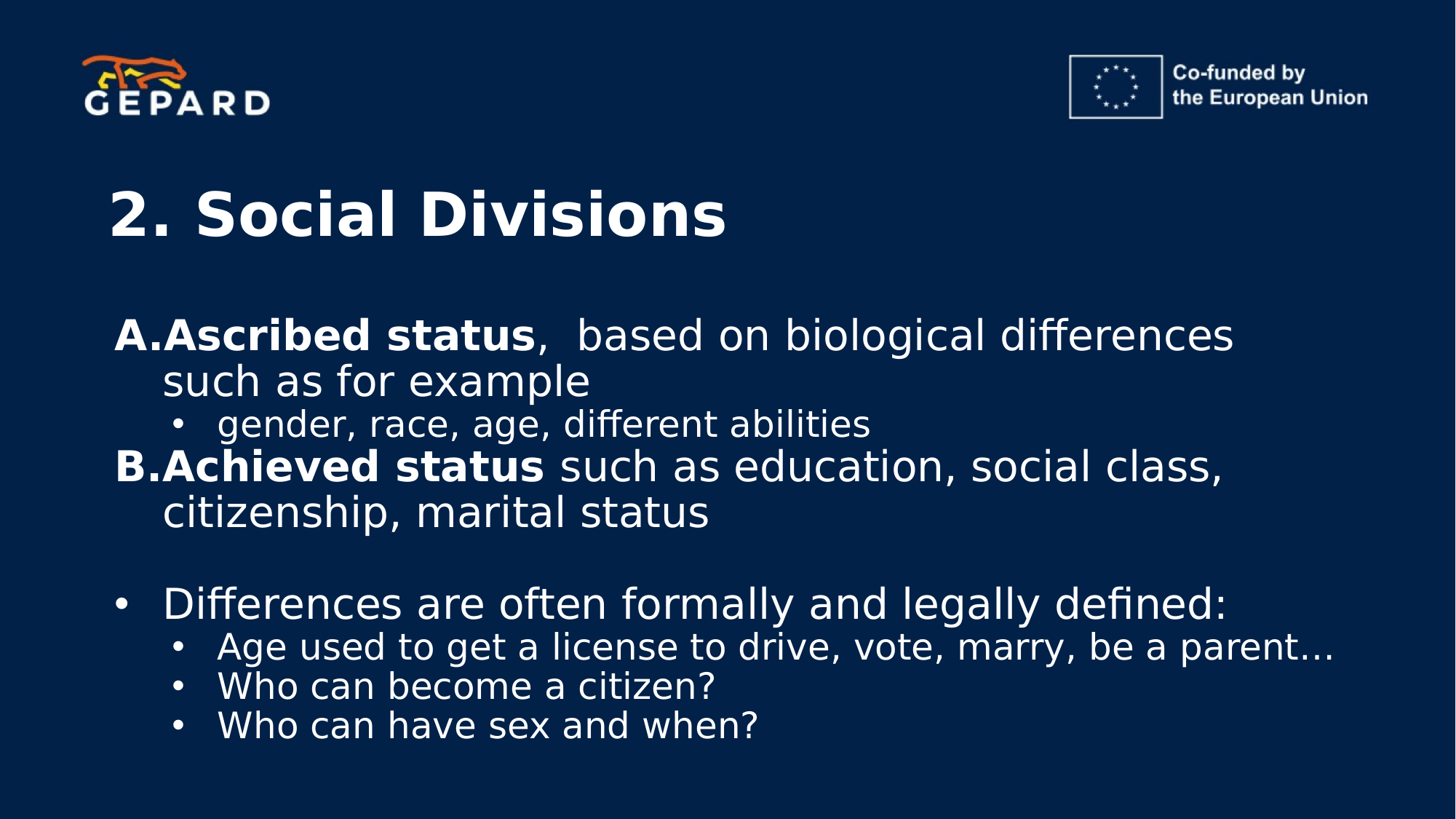

# 2. Social Divisions
Ascribed status,  based on biological differences such as for example
gender, race, age, different abilities
Achieved status such as education, social class, citizenship, marital status

Differences are often formally and legally defined:
Age used to get a license to drive, vote, marry, be a parent…
Who can become a citizen?
Who can have sex and when?